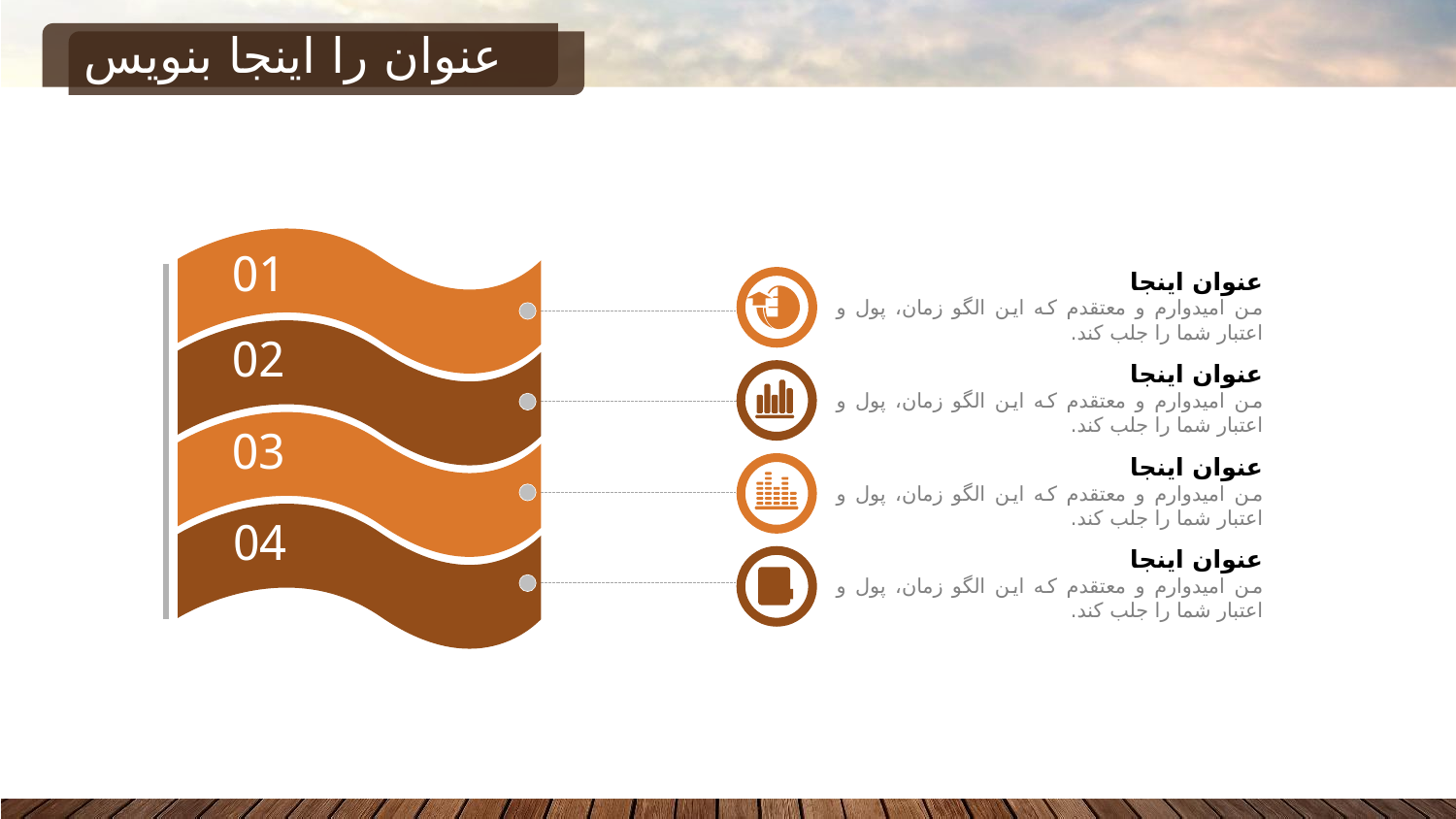

# عنوان را اینجا بنویس

عنوان اینجا
من امیدوارم و معتقدم که این الگو زمان، پول و اعتبار شما را جلب کند.

01

02
عنوان اینجا
من امیدوارم و معتقدم که این الگو زمان، پول و اعتبار شما را جلب کند.

03
عنوان اینجا
من امیدوارم و معتقدم که این الگو زمان، پول و اعتبار شما را جلب کند.

04
عنوان اینجا
من امیدوارم و معتقدم که این الگو زمان، پول و اعتبار شما را جلب کند.